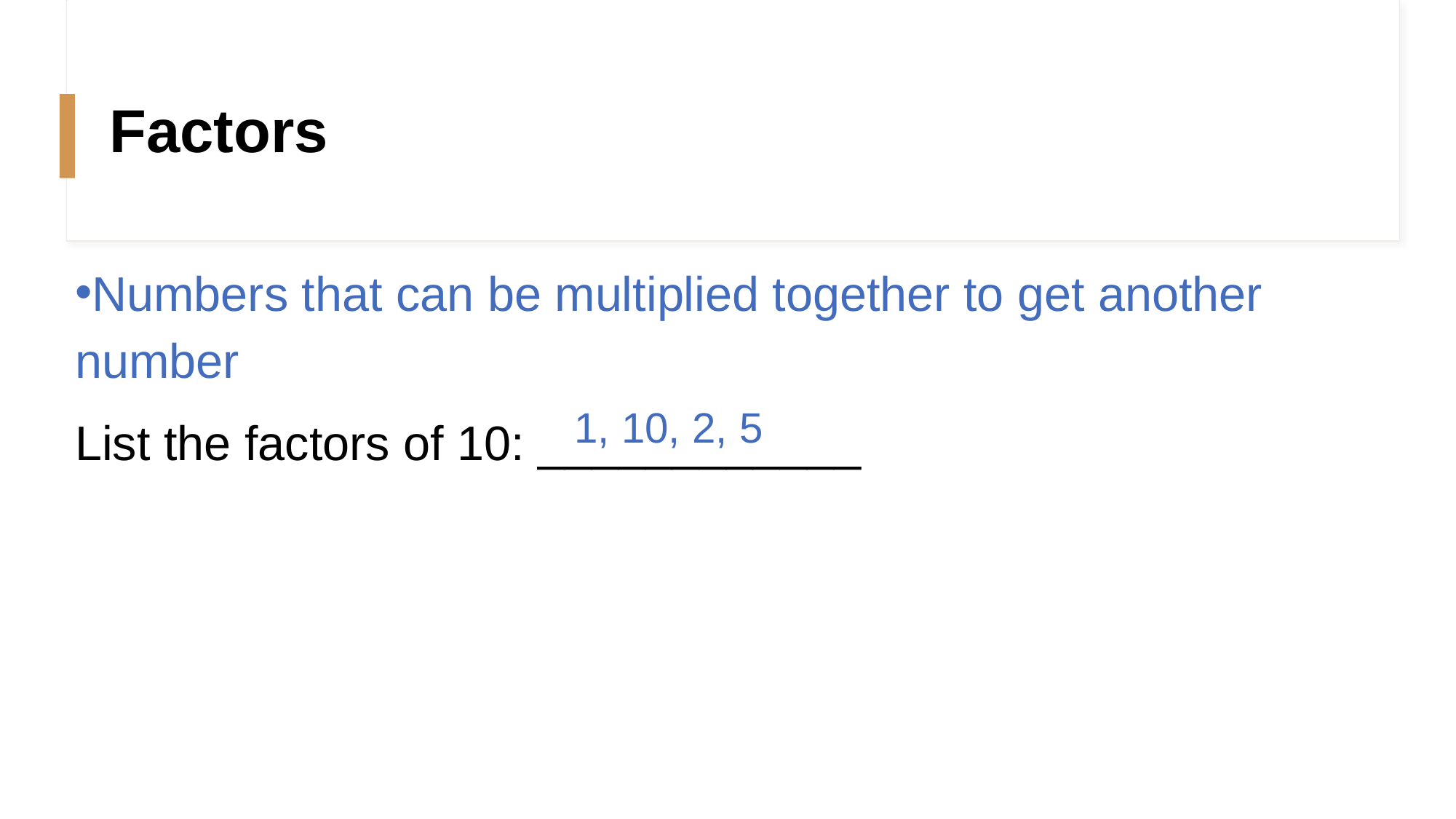

# Factors
Numbers that can be multiplied together to get another number
List the factors of 10: ____________
1, 10, 2, 5